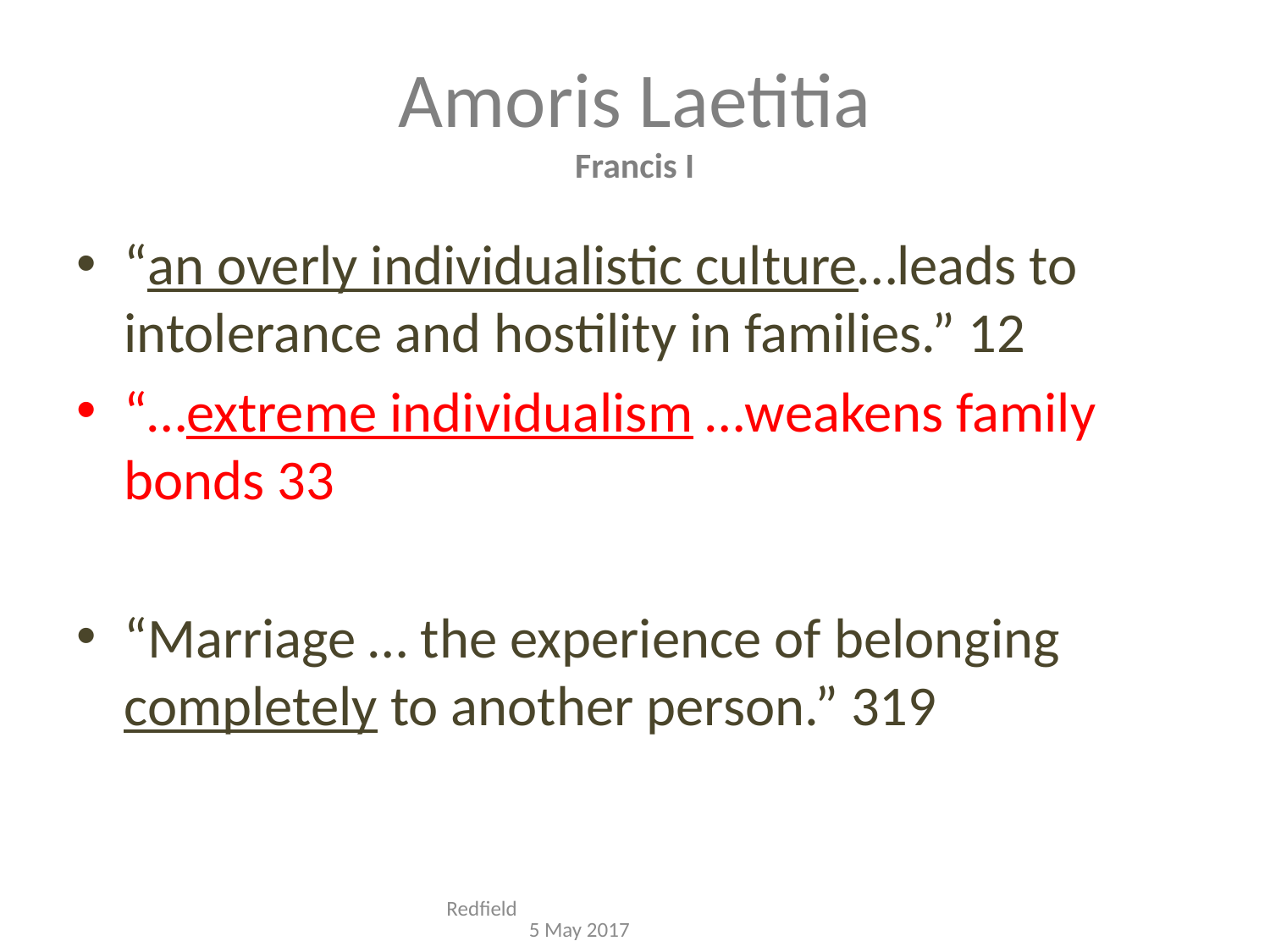

# Amoris Laetitia Francis I
“an overly individualistic culture…leads to intolerance and hostility in families.” 12
“…extreme individualism …weakens family bonds 33

“Marriage … the experience of belonging completely to another person.” 319
Redfield                                                                               5 May 2017